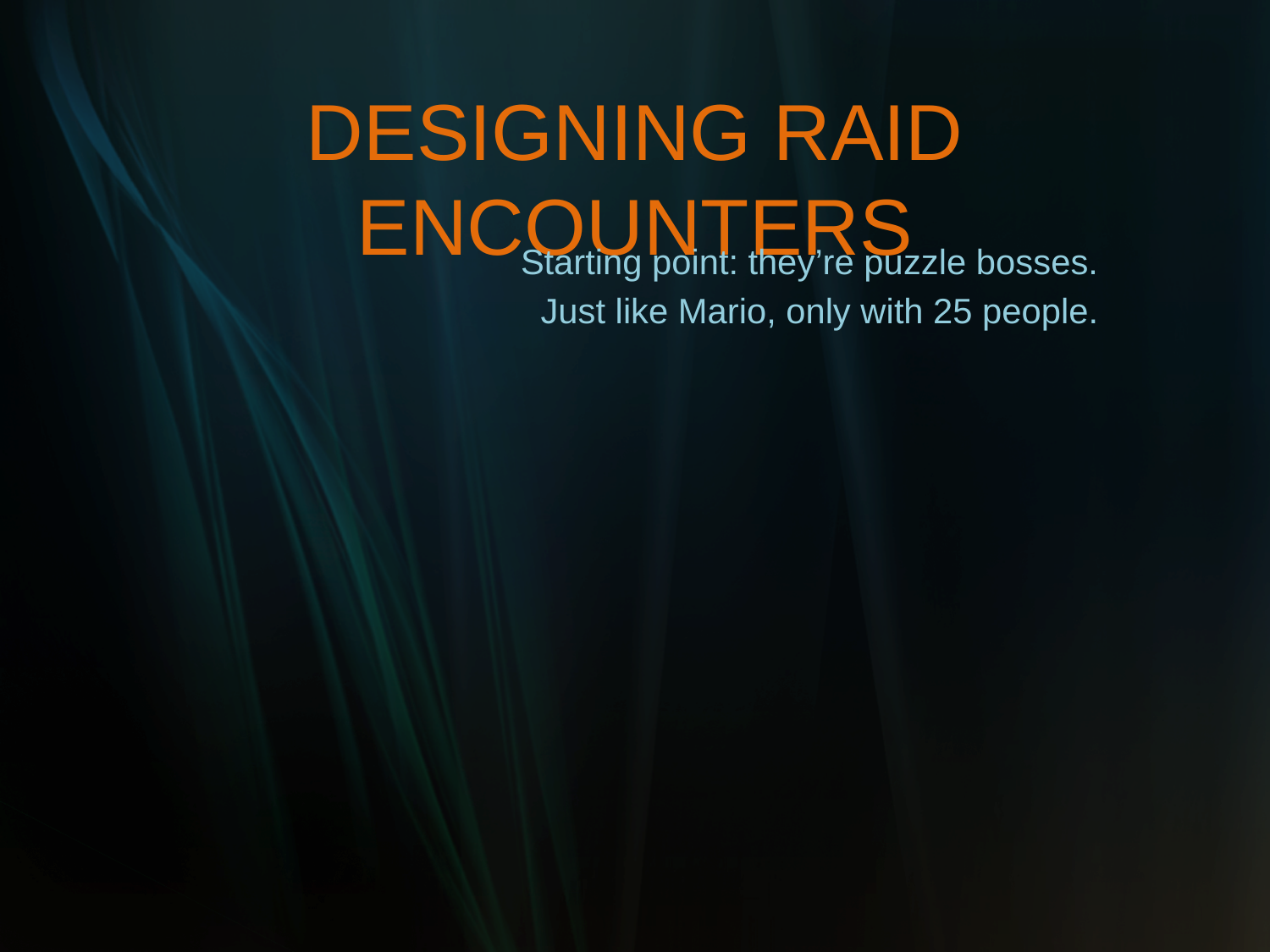

# DESIGNING RAID ENCOUNTERS
Starting point: they’re puzzle bosses.
Just like Mario, only with 25 people.